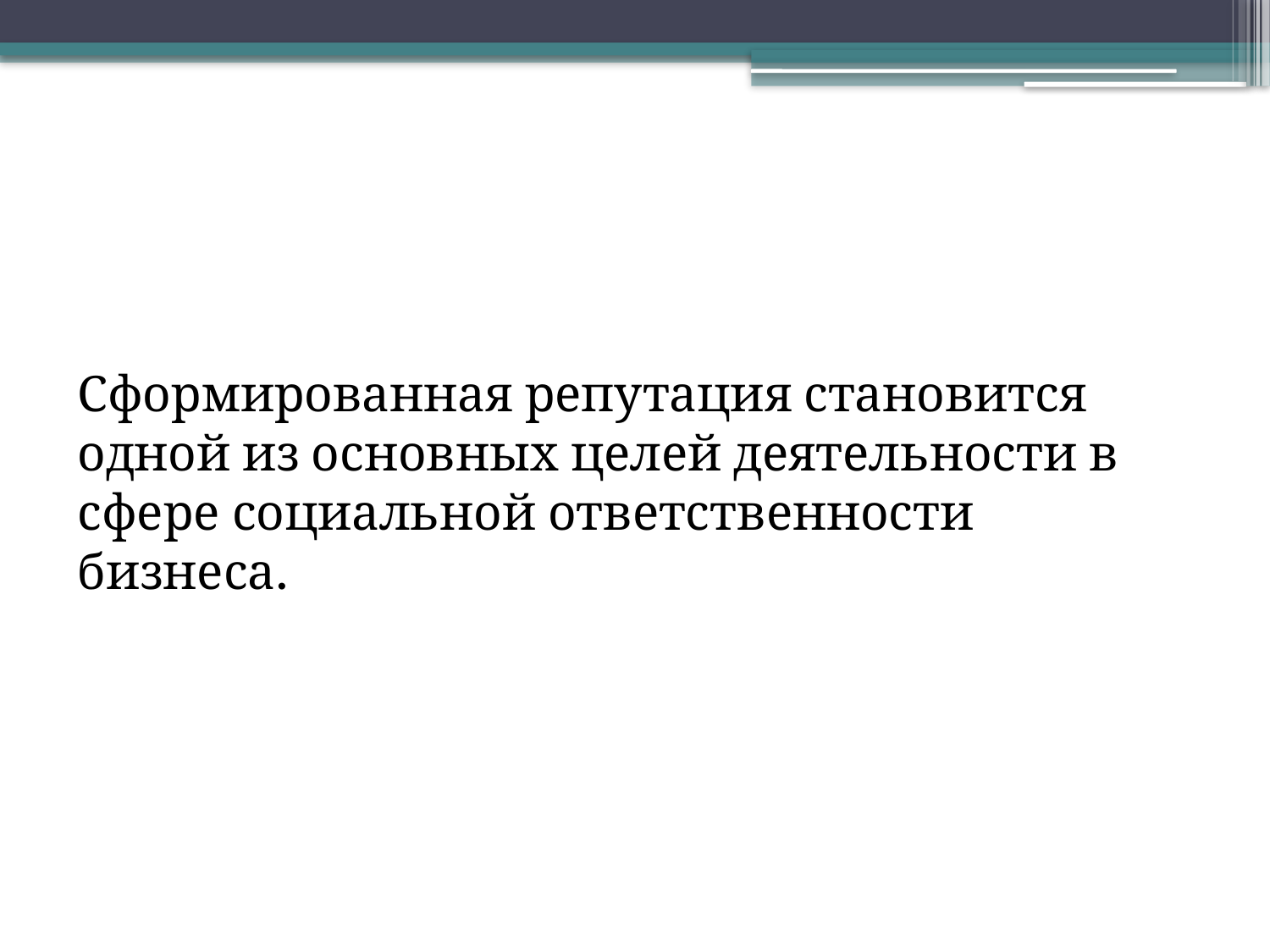

Сформированная репутация становится одной из основных целей деятельности в сфере социальной ответственности бизнеса.